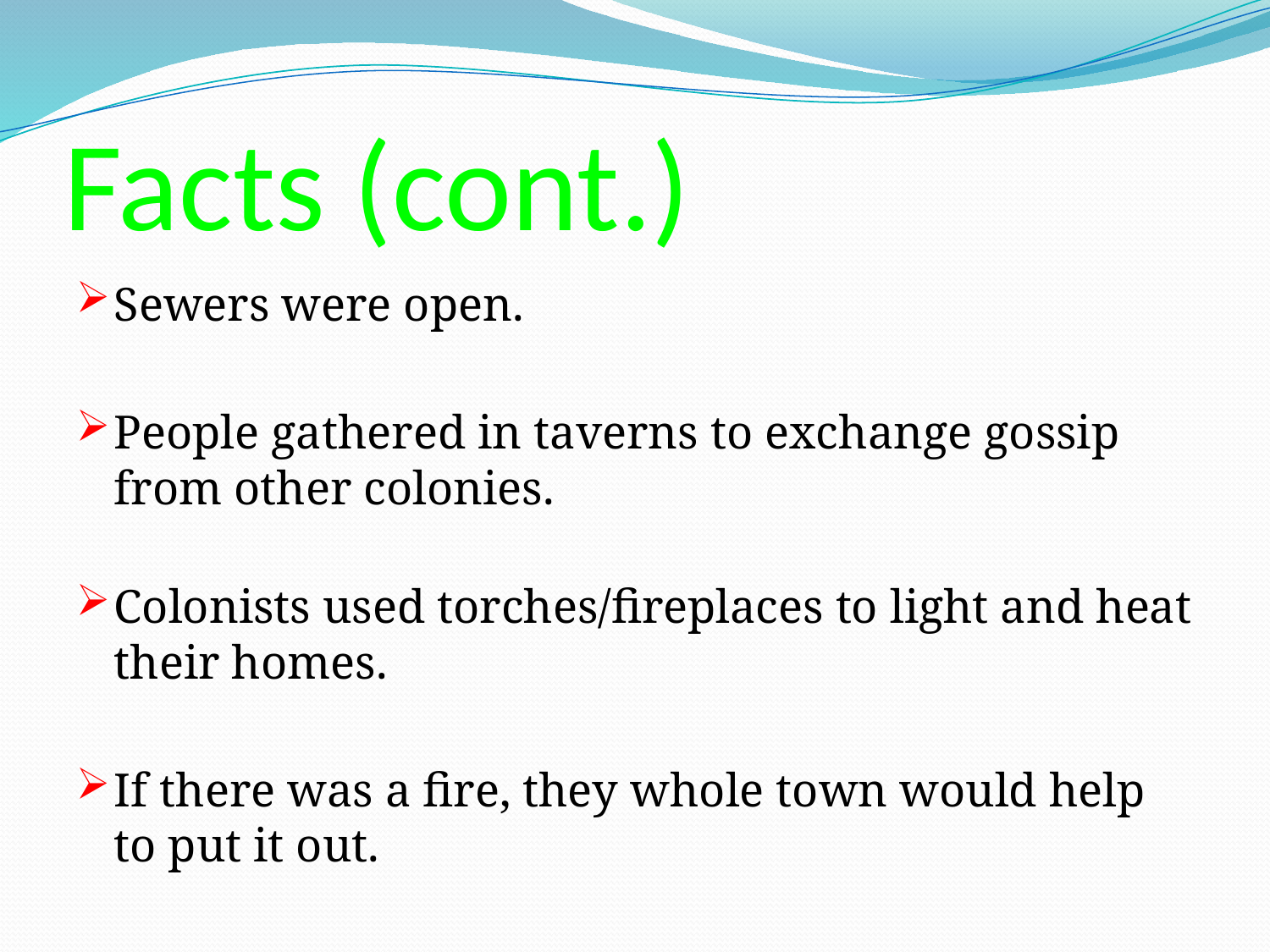

# Facts (cont.)
Sewers were open.

People gathered in taverns to exchange gossip from other colonies.
Colonists used torches/fireplaces to light and heat their homes.

If there was a fire, they whole town would help to put it out.